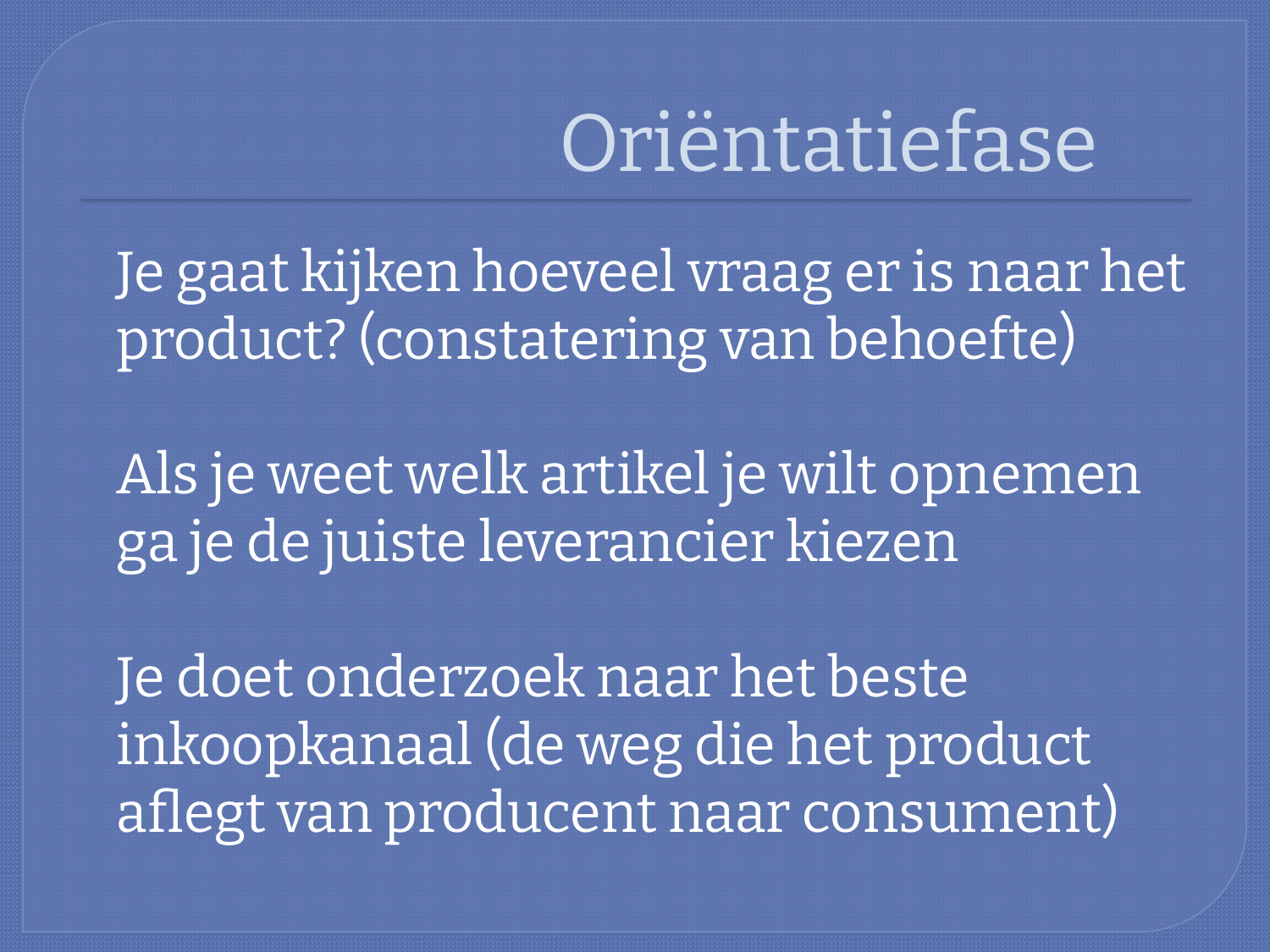

# Oriëntatiefase
Je gaat kijken hoeveel vraag er is naar het product? (constatering van behoefte)

Als je weet welk artikel je wilt opnemen ga je de juiste leverancier kiezen

Je doet onderzoek naar het beste inkoopkanaal (de weg die het product aflegt van producent naar consument)